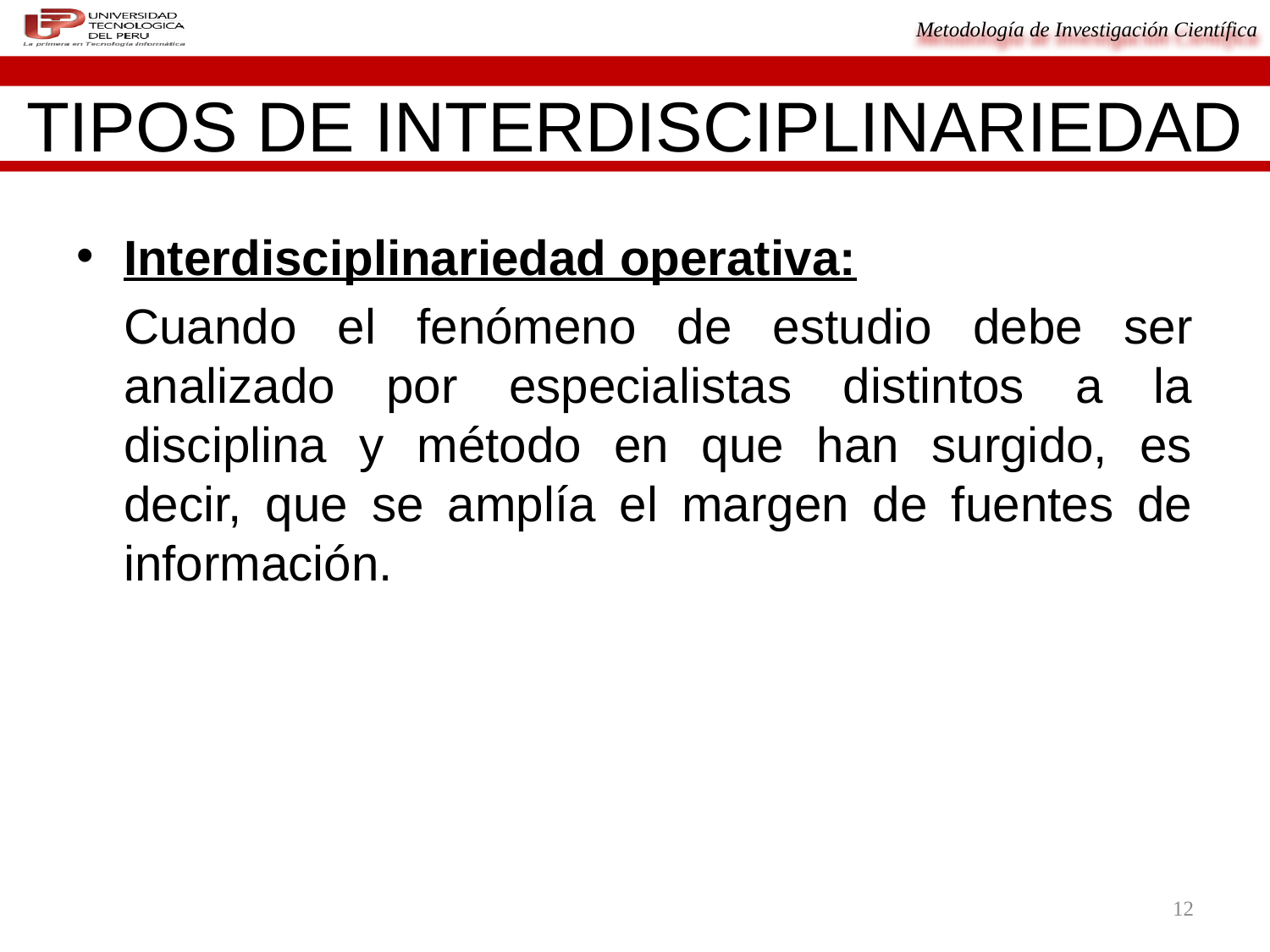

# TIPOS DE INTERDISCIPLINARIEDAD
Interdisciplinariedad operativa:
	Cuando el fenómeno de estudio debe ser analizado por especialistas distintos a la disciplina y método en que han surgido, es decir, que se amplía el margen de fuentes de información.
12